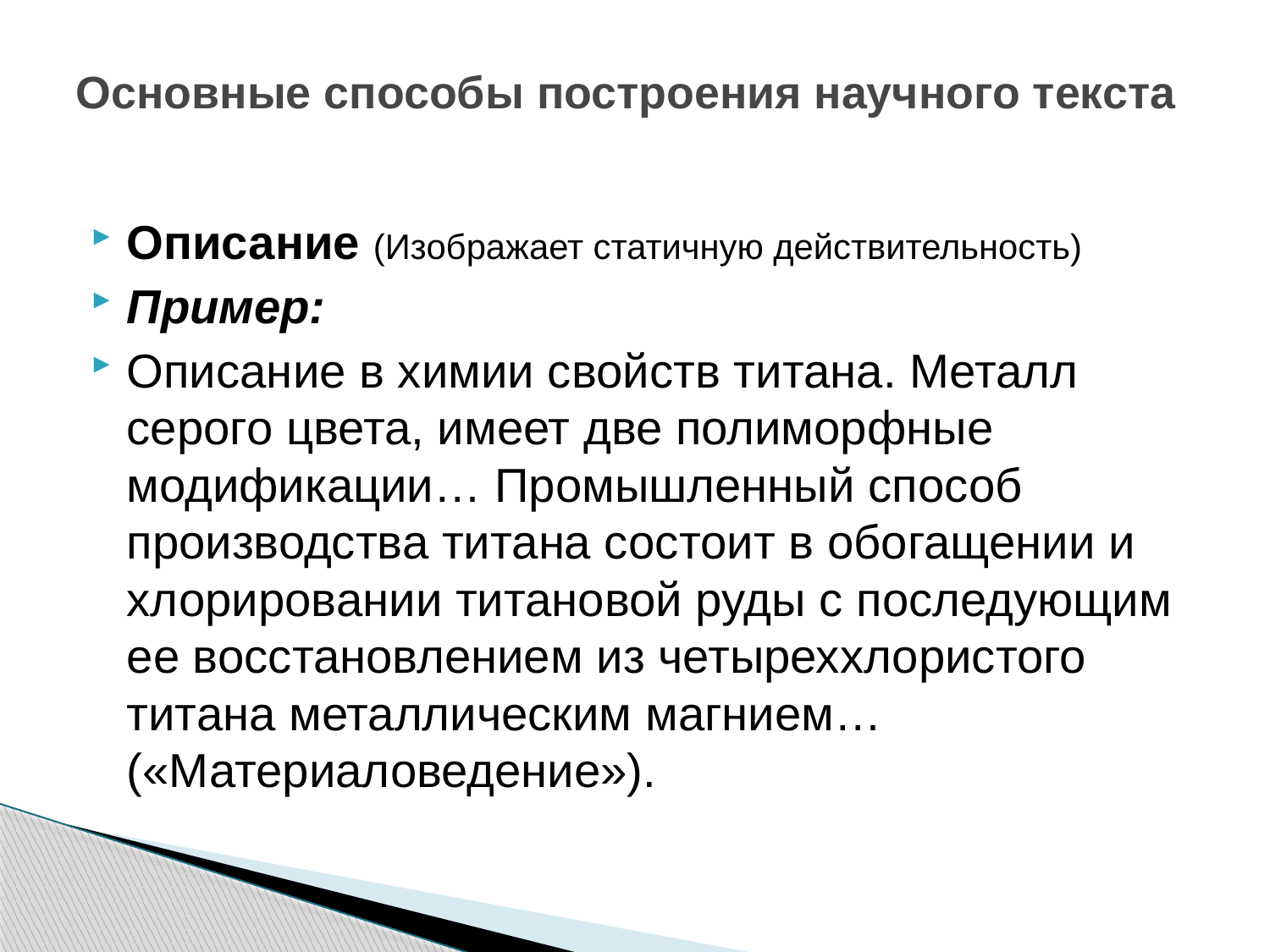

# Основные способы построения научного текста
Описание (Изображает статичную действительность)
Пример:
Описание в химии свойств титана. Металл серого цвета, имеет две полиморфные модификации… Промышленный способ производства титана состоит в обогащении и хлорировании титановой руды с последующим ее восстановлением из четыреххлористого титана металлическим магнием… («Материаловедение»).